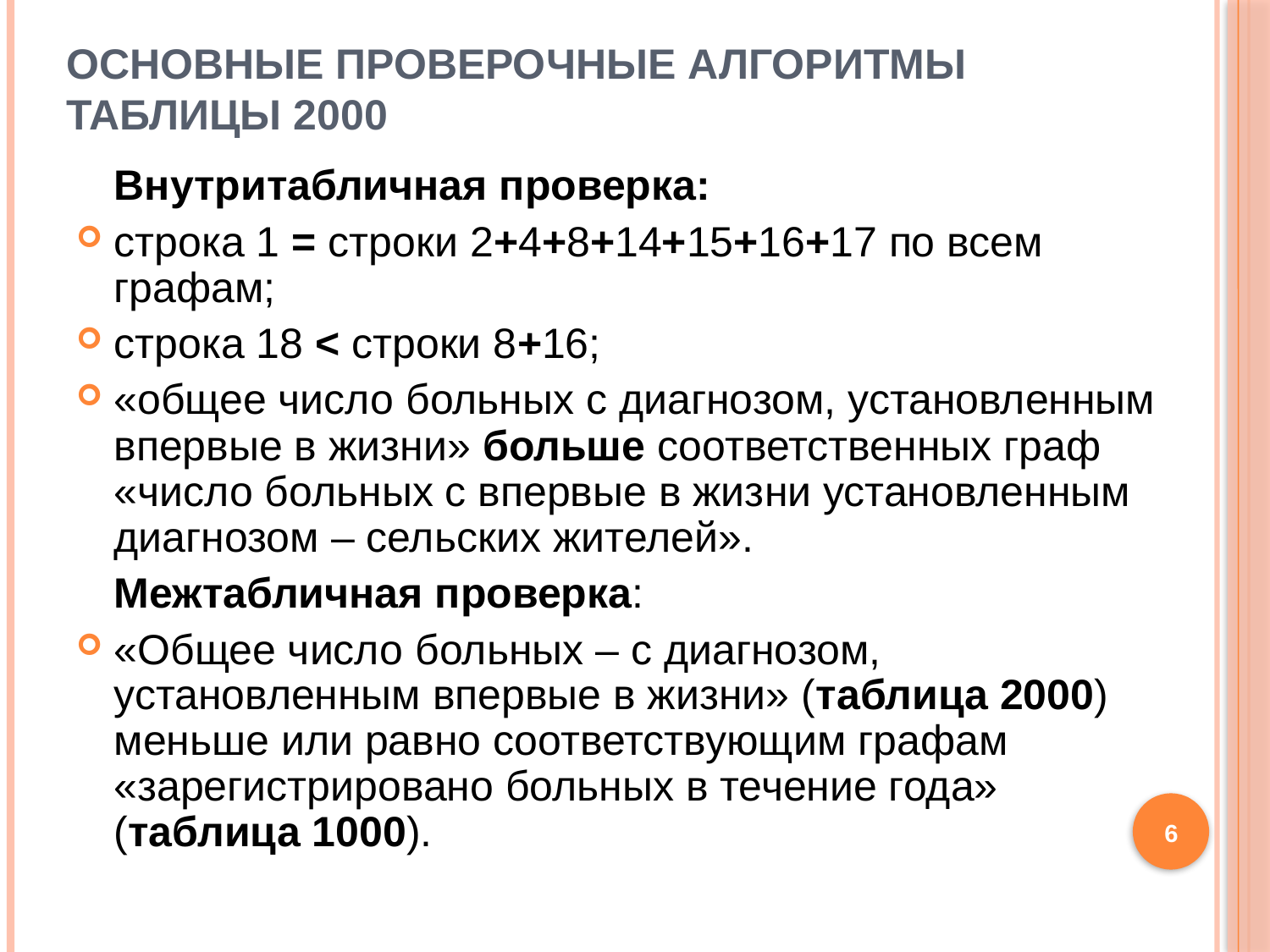

# Основные проверочные алгоритмы таблицы 2000
	Внутритабличная проверка:
строка 1 = строки 2+4+8+14+15+16+17 по всем графам;
строка 18 < строки 8+16;
«общее число больных с диагнозом, установленным впервые в жизни» больше соответственных граф «число больных с впервые в жизни установленным диагнозом – сельских жителей».
	Межтабличная проверка:
«Общее число больных – с диагнозом, установленным впервые в жизни» (таблица 2000) меньше или равно соответствующим графам «зарегистрировано больных в течение года» (таблица 1000).
6